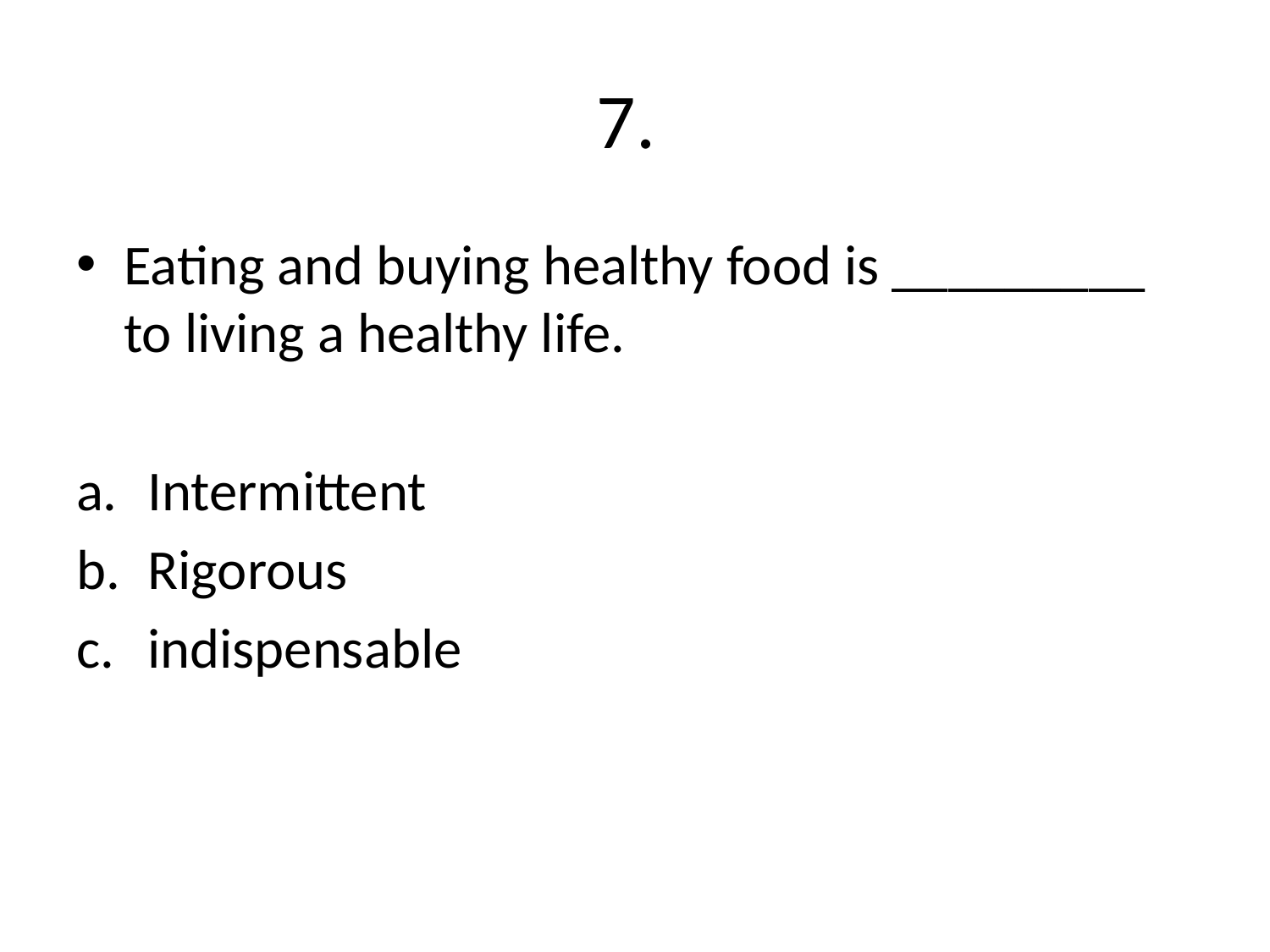

# 7.
Eating and buying healthy food is _________ to living a healthy life.

Intermittent
Rigorous
indispensable